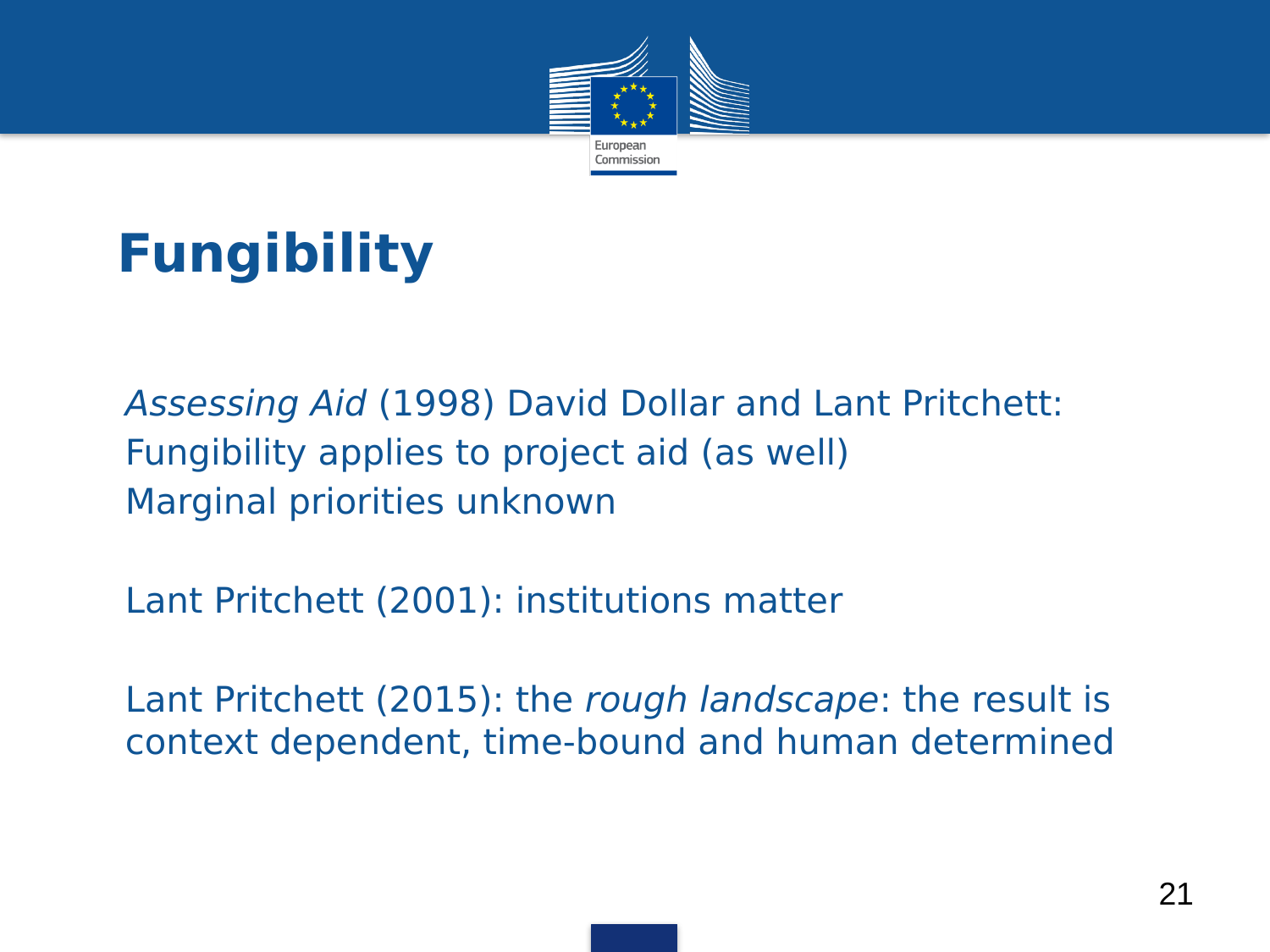

# Fungibility

Assessing Aid (1998) David Dollar and Lant Pritchett:
Fungibility applies to project aid (as well)
Marginal priorities unknown

Lant Pritchett (2001): institutions matter

Lant Pritchett (2015): the rough landscape: the result is context dependent, time-bound and human determined
21